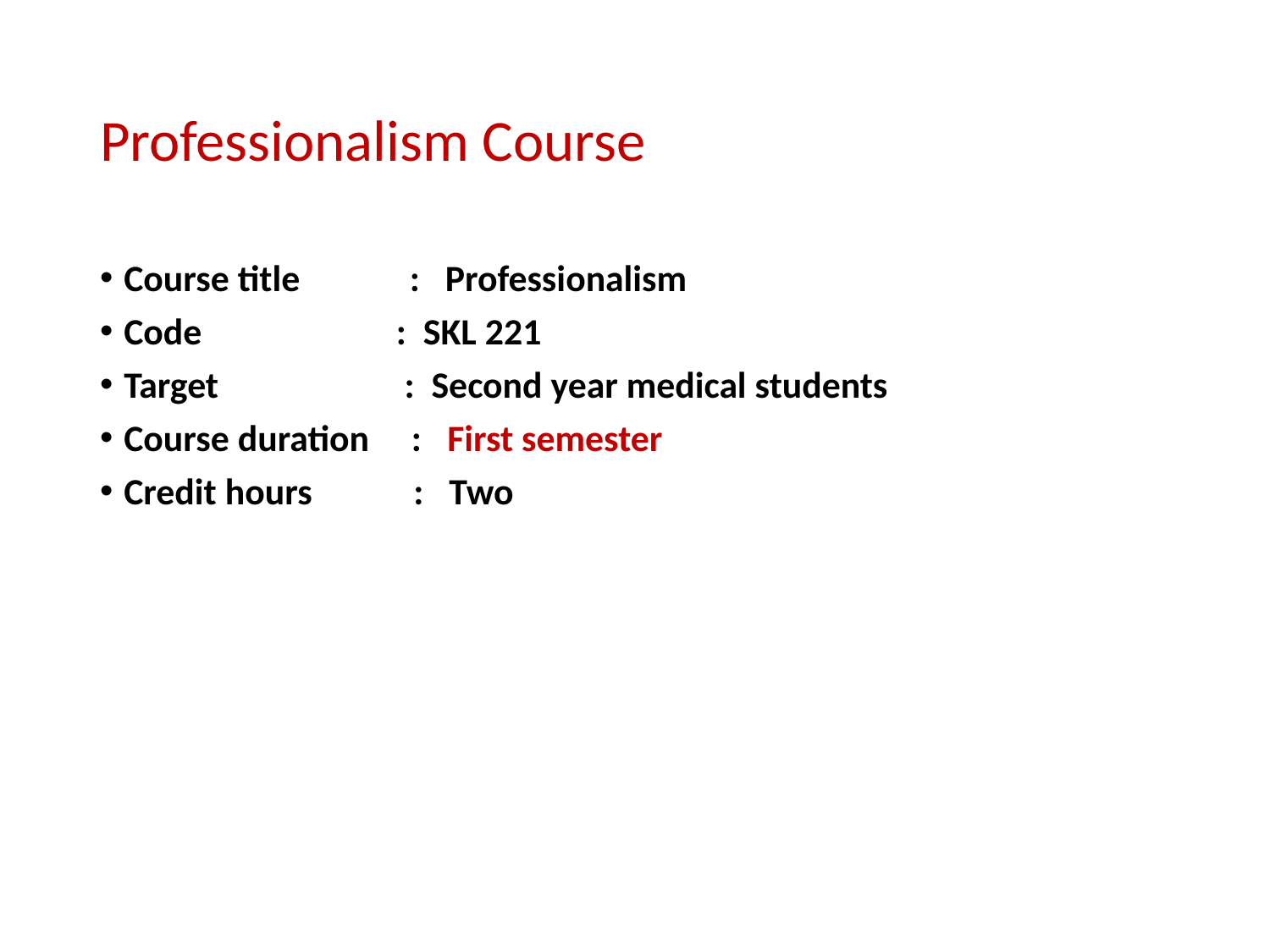

# Professionalism Course
Course title             :   Professionalism
Code                       :  SKL 221
Target                      :  Second year medical students
Course duration     :   First semester
Credit hours            :   Two